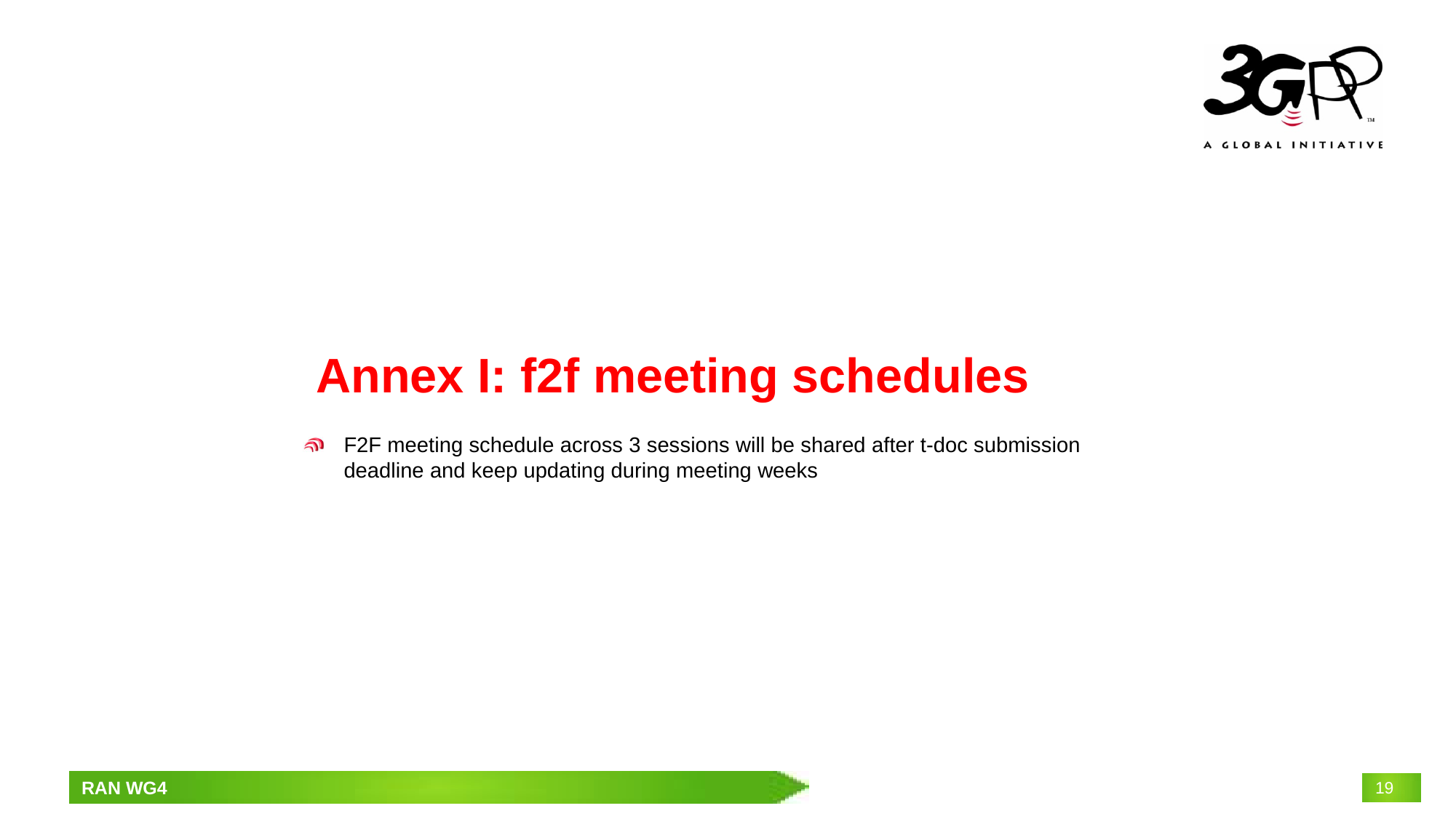

# Annex I: f2f meeting schedules
F2F meeting schedule across 3 sessions will be shared after t-doc submission deadline and keep updating during meeting weeks